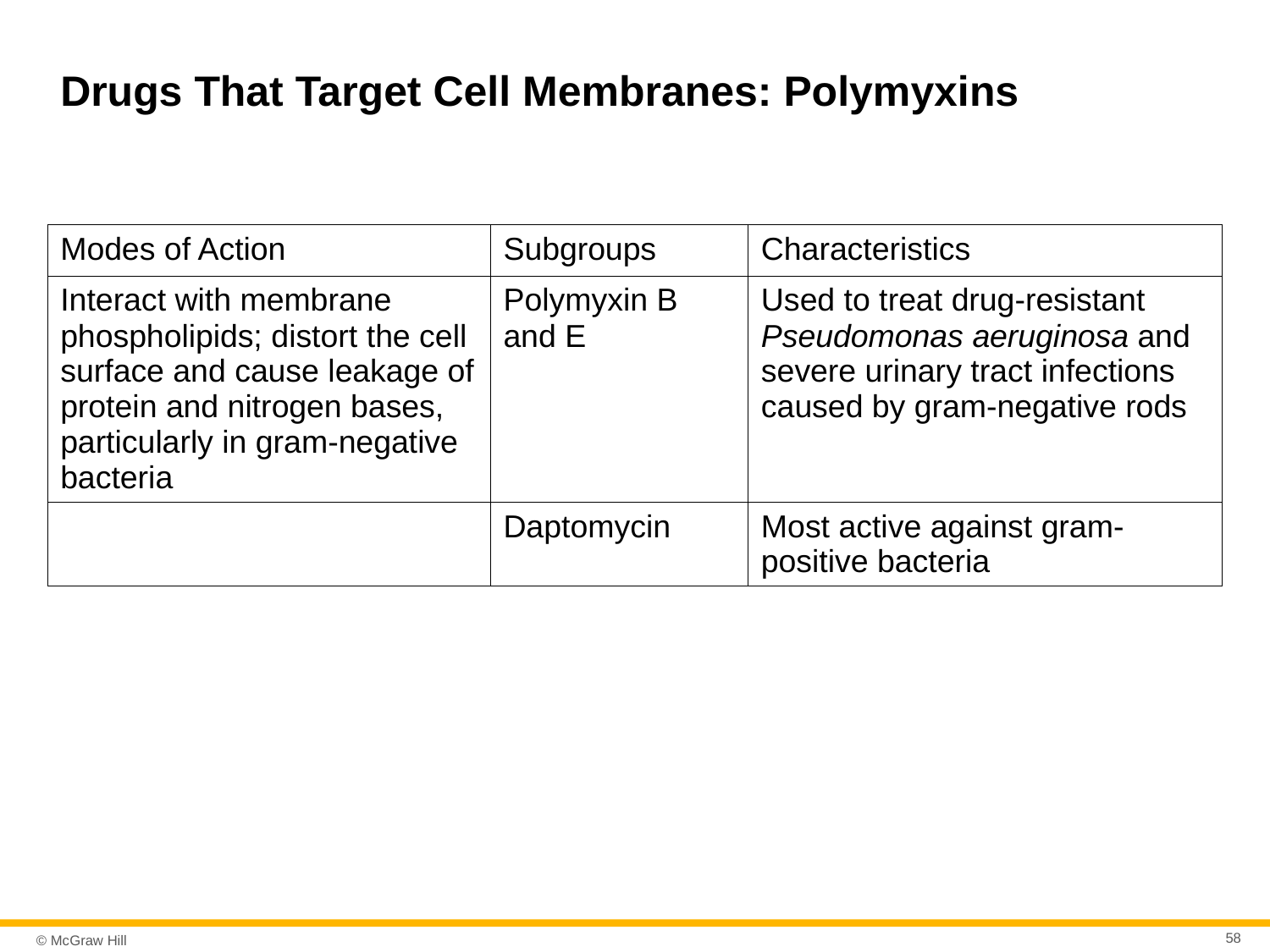

# Drugs That Target Cell Membranes: Polymyxins
| Modes of Action | Subgroups | Characteristics |
| --- | --- | --- |
| Interact with membrane phospholipids; distort the cell surface and cause leakage of protein and nitrogen bases, particularly in gram-negative bacteria | Polymyxin B and E | Used to treat drug-resistant Pseudomonas aeruginosa and severe urinary tract infections caused by gram-negative rods |
|  | Daptomycin | Most active against gram-positive bacteria |